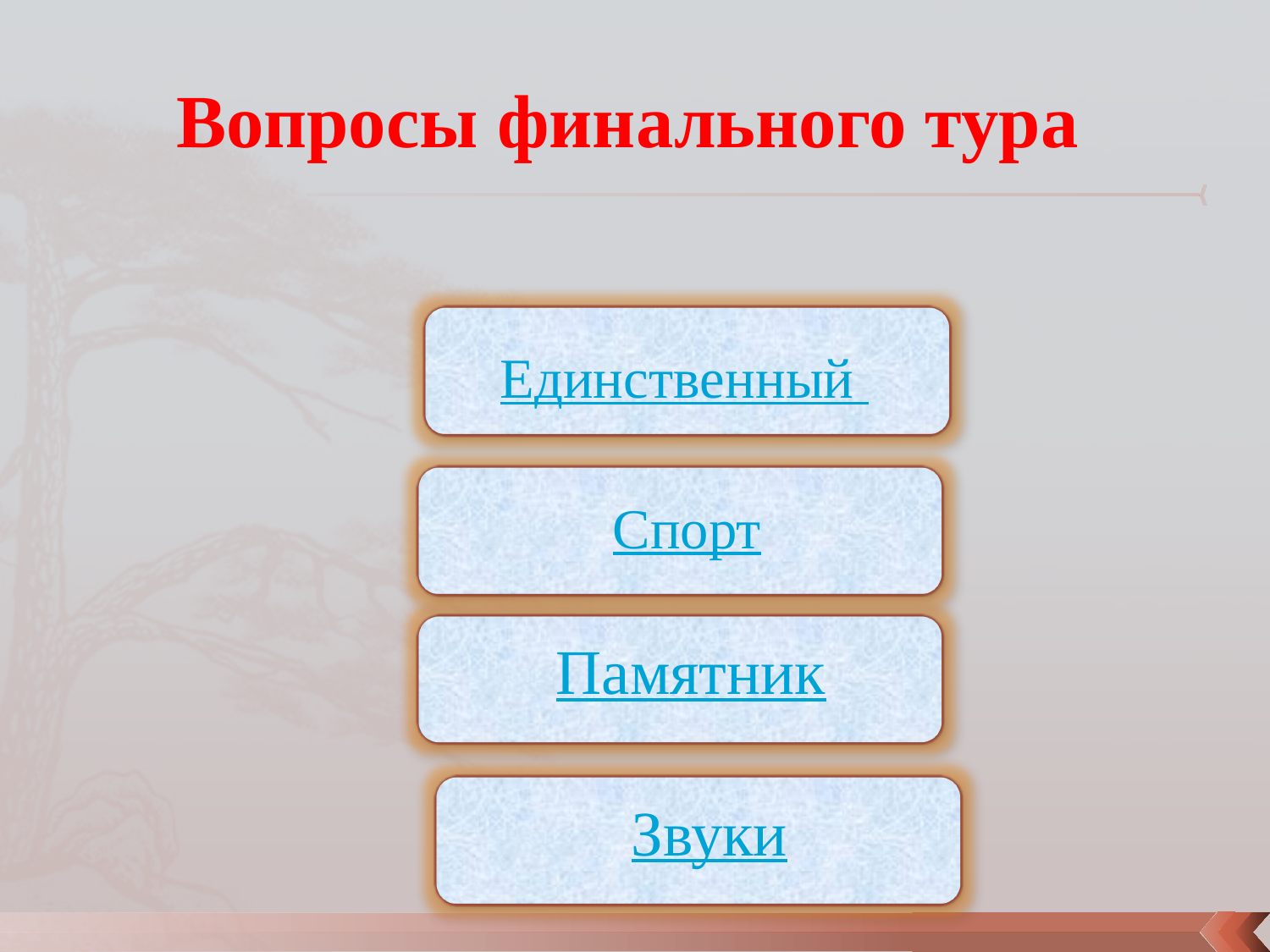

# Вопросы финального тура

Единственный

Спорт

Памятник

Звуки